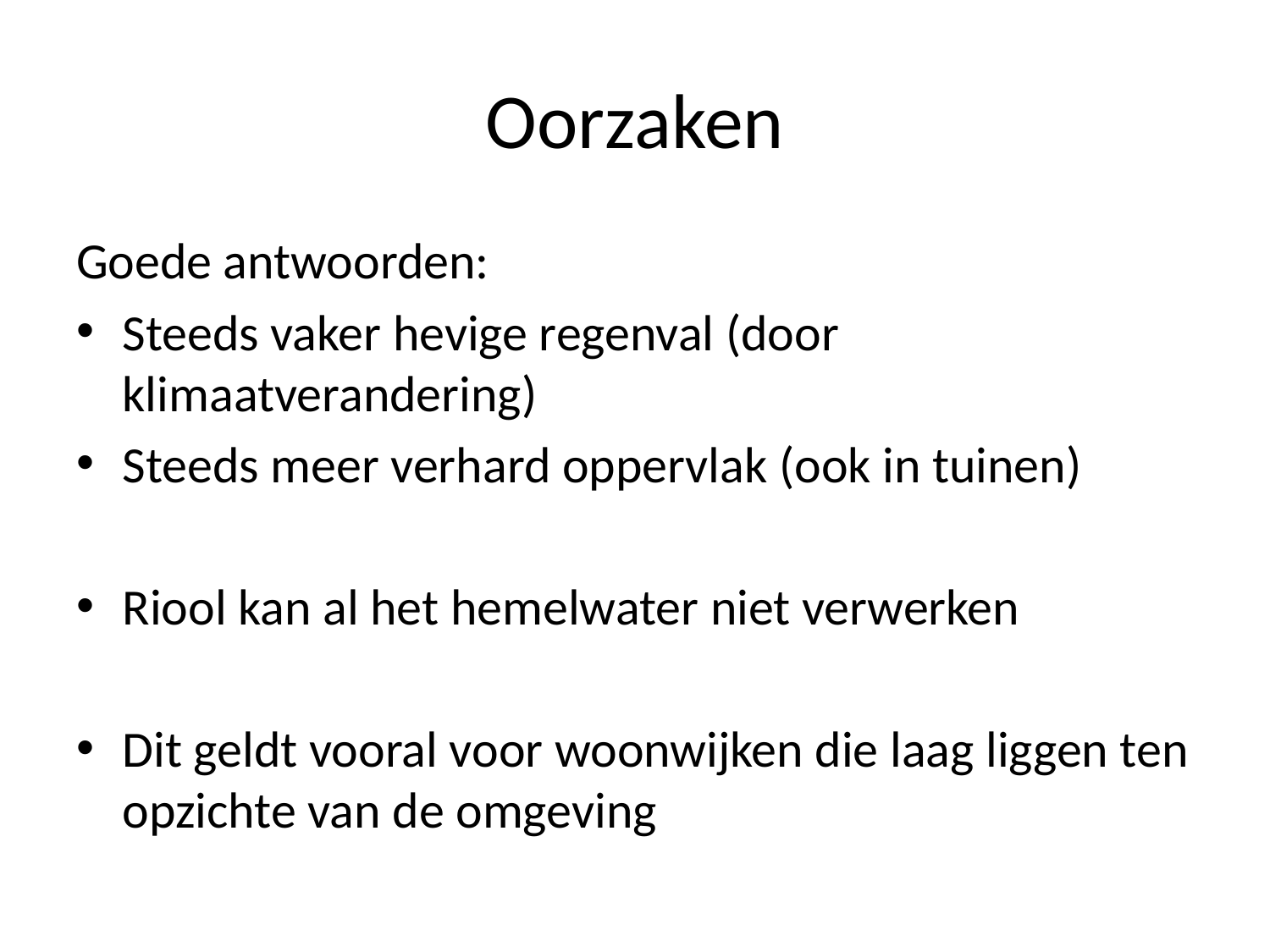

# Oorzaken
Goede antwoorden:
Steeds vaker hevige regenval (door klimaatverandering)
Steeds meer verhard oppervlak (ook in tuinen)

Riool kan al het hemelwater niet verwerken

Dit geldt vooral voor woonwijken die laag liggen ten opzichte van de omgeving